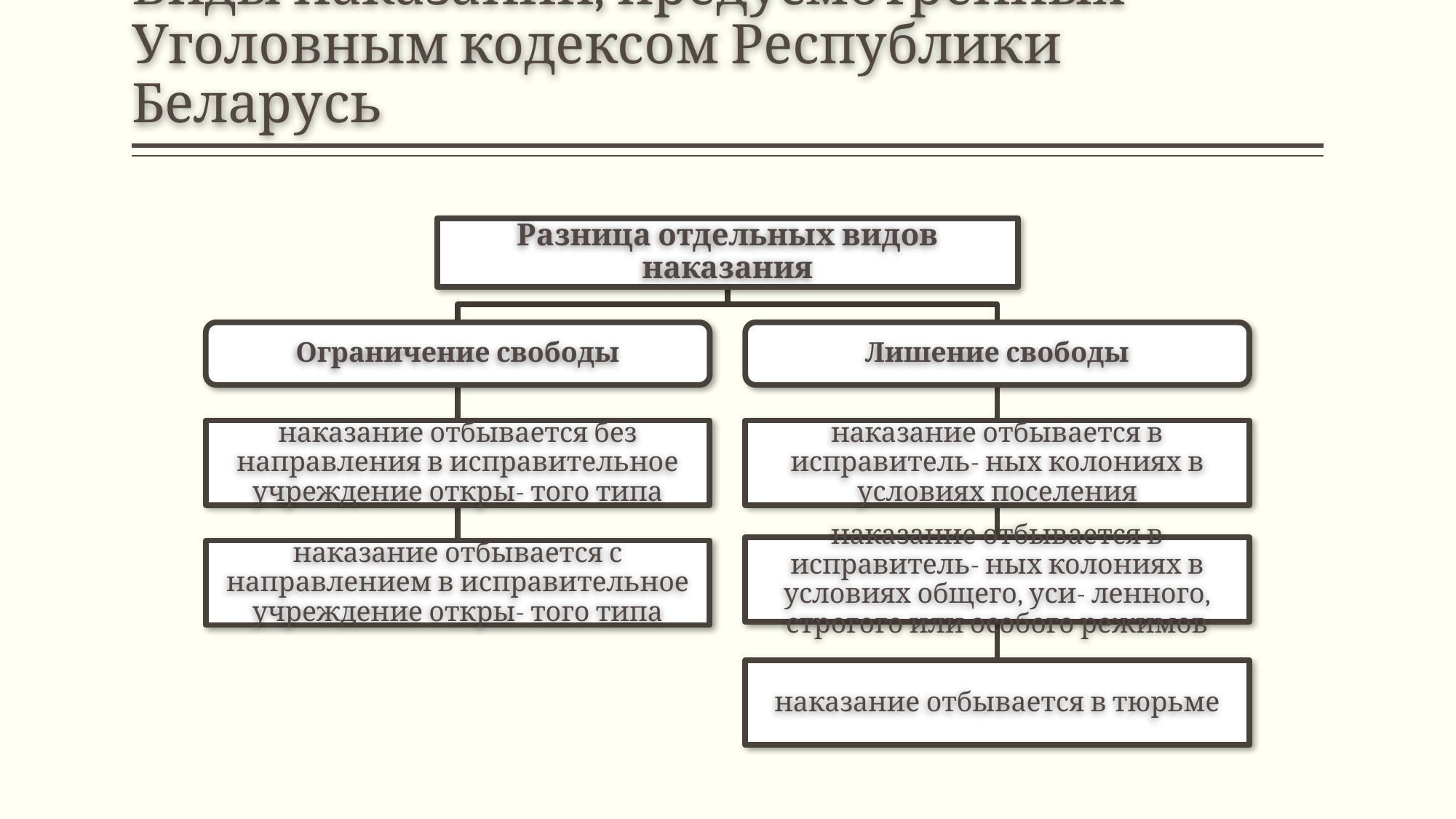

# Виды наказаний, предусмотренных Уголовным кодексом Республики Беларусь

Разница отдельных видов наказания

Ограничение свободы
Лишение свободы

наказание отбывается без направления в исправительное учреждение откры- того типа

наказание отбывается в исправитель- ных колониях в условиях поселения

наказание отбывается в исправитель- ных колониях в условиях общего, уси- ленного, строгого или особого режимов

наказание отбывается с направлением в исправительное учреждение откры- того типа

наказание отбывается в тюрьме